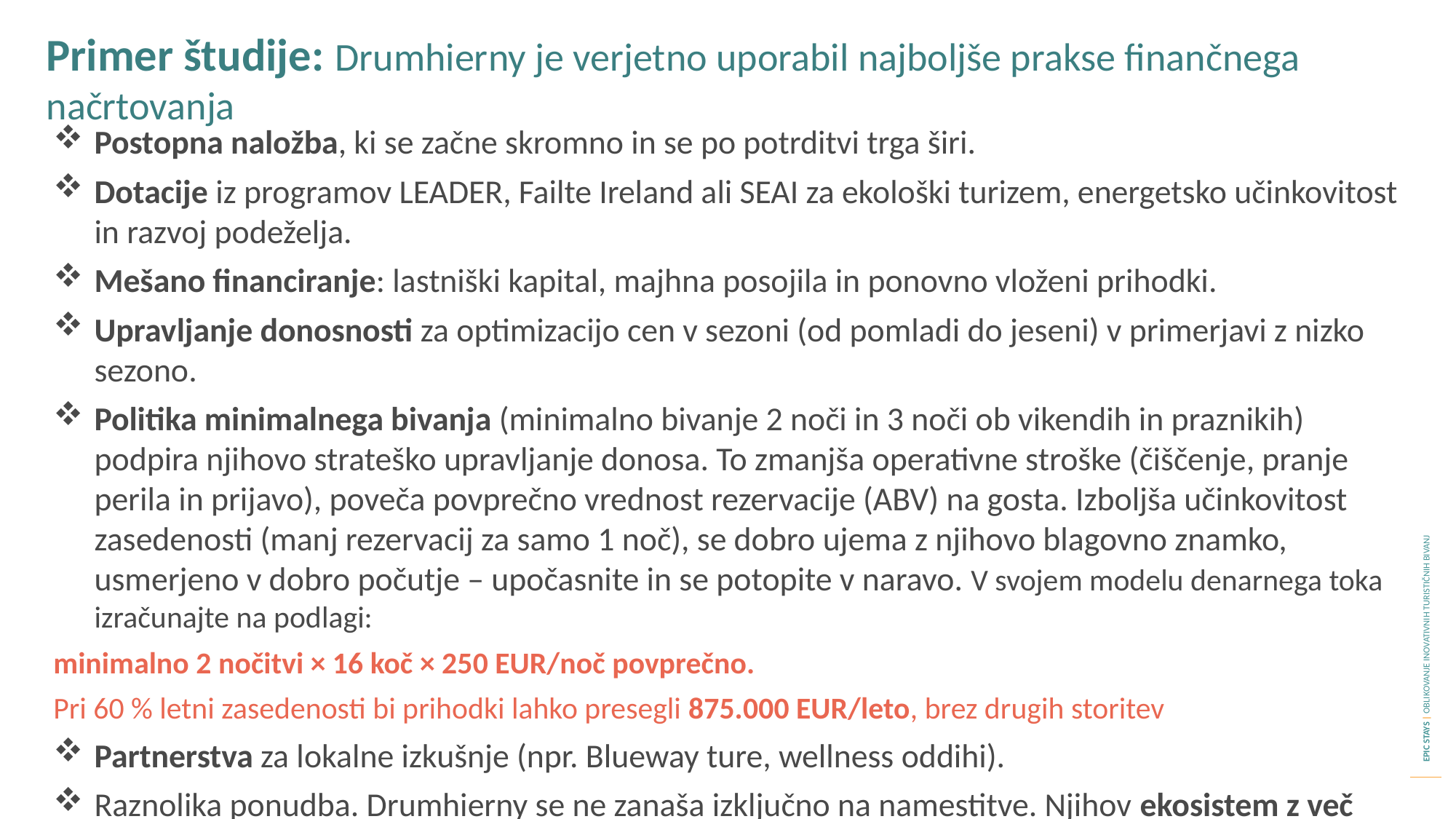

Primer študije: Drumhierny je verjetno uporabil najboljše prakse finančnega načrtovanja
Postopna naložba, ki se začne skromno in se po potrditvi trga širi.
Dotacije iz programov LEADER, Failte Ireland ali SEAI za ekološki turizem, energetsko učinkovitost in razvoj podeželja.
Mešano financiranje: lastniški kapital, majhna posojila in ponovno vloženi prihodki.
Upravljanje donosnosti za optimizacijo cen v sezoni (od pomladi do jeseni) v primerjavi z nizko sezono.
Politika minimalnega bivanja (minimalno bivanje 2 noči in 3 noči ob vikendih in praznikih) podpira njihovo strateško upravljanje donosa. To zmanjša operativne stroške (čiščenje, pranje perila in prijavo), poveča povprečno vrednost rezervacije (ABV) na gosta. Izboljša učinkovitost zasedenosti (manj rezervacij za samo 1 noč), se dobro ujema z njihovo blagovno znamko, usmerjeno v dobro počutje – upočasnite in se potopite v naravo. V svojem modelu denarnega toka izračunajte na podlagi:
minimalno 2 nočitvi × 16 koč × 250 EUR/noč povprečno.
Pri 60 % letni zasedenosti bi prihodki lahko presegli 875.000 EUR/leto, brez drugih storitev
Partnerstva za lokalne izkušnje (npr. Blueway ture, wellness oddihi).
Raznolika ponudba. Drumhierny se ne zanaša izključno na namestitve. Njihov ekosistem z več izkušnjami povečuje prihodke, izboljšuje zadovoljstvo gostov in razporedi tveganje med različne vrste storitev.